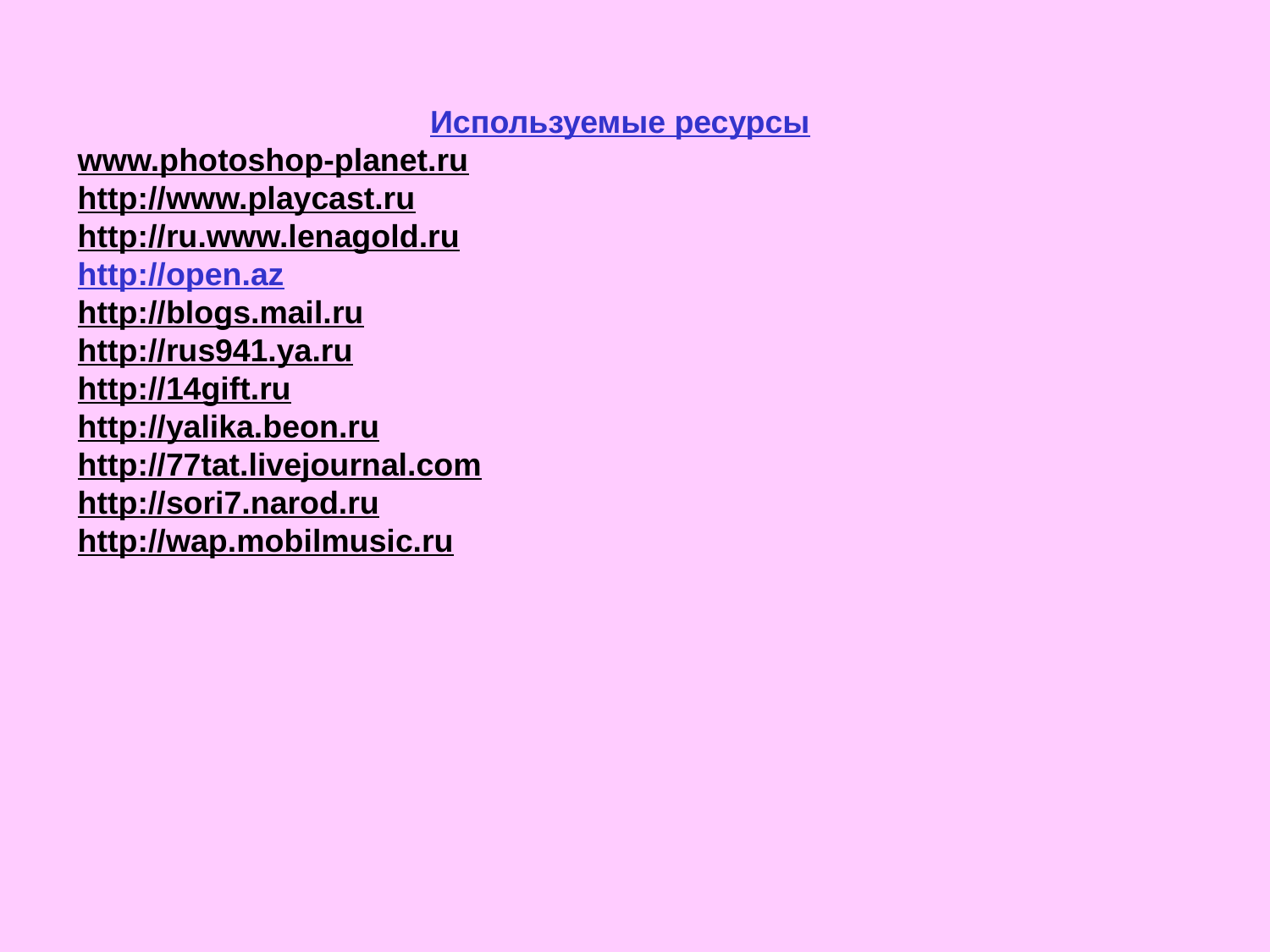

Используемые ресурсы
www.photoshop-planet.ru
http://www.playcast.ru
http://ru.www.lenagold.ru
http://open.az
http://blogs.mail.ru
http://rus941.ya.ru
http://14gift.ru
http://yalika.beon.ru
http://77tat.livejournal.com
http://sori7.narod.ru
http://wap.mobilmusic.ru